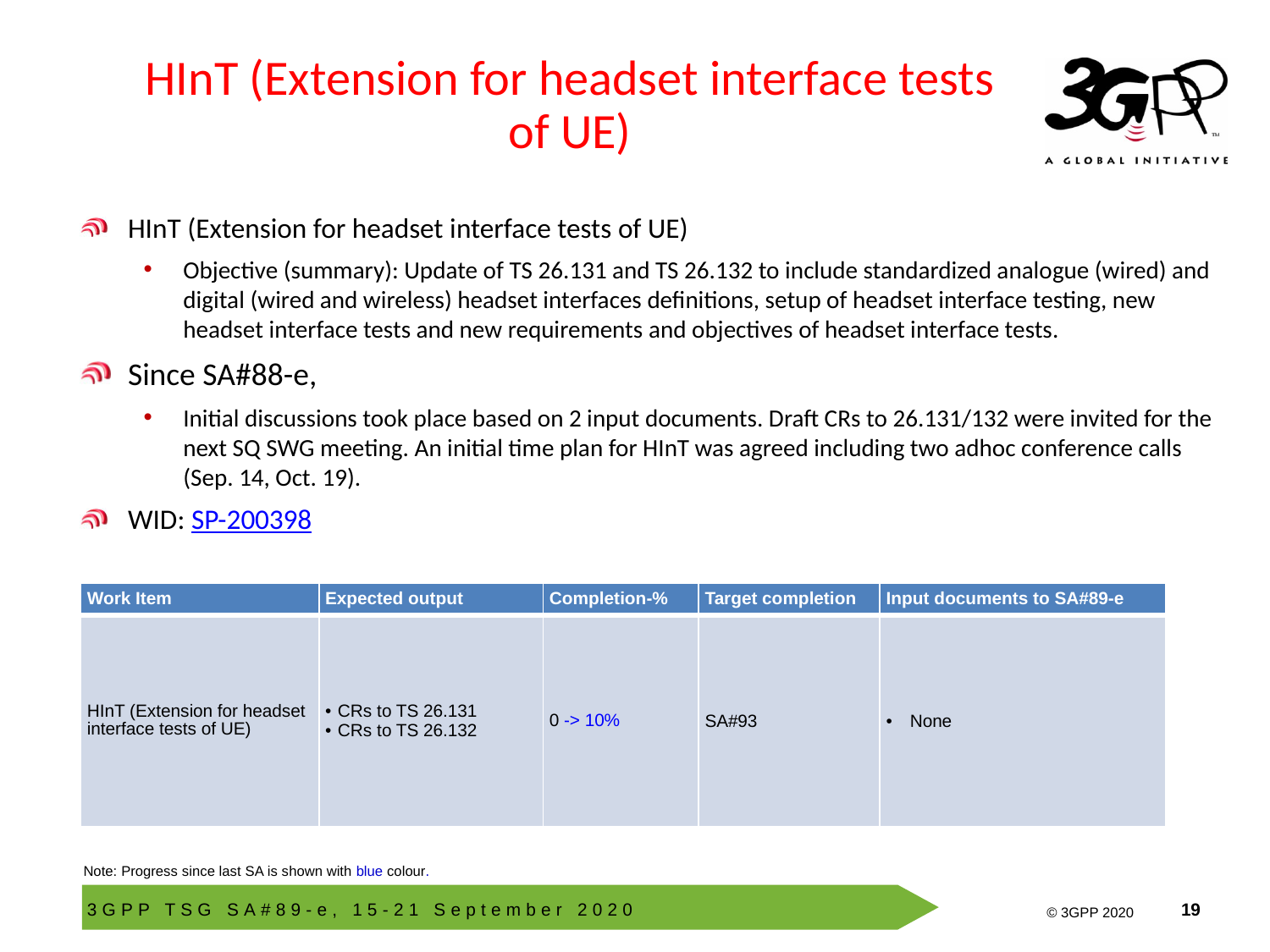

# HInT (Extension for headset interface tests of UE)
HInT (Extension for headset interface tests of UE)
Objective (summary): Update of TS 26.131 and TS 26.132 to include standardized analogue (wired) and digital (wired and wireless) headset interfaces definitions, setup of headset interface testing, new headset interface tests and new requirements and objectives of headset interface tests.
Since SA#88-e,
Initial discussions took place based on 2 input documents. Draft CRs to 26.131/132 were invited for the next SQ SWG meeting. An initial time plan for HInT was agreed including two adhoc conference calls (Sep. 14, Oct. 19).
WID: SP-200398

| Work Item | Expected output | Completion-% | Target completion | Input documents to SA#89-e |
| --- | --- | --- | --- | --- |
| HInT (Extension for headset interface tests of UE) | CRs to TS 26.131 CRs to TS 26.132 | 0 -> 10% | SA#93 | None |
Note: Progress since last SA is shown with blue colour.